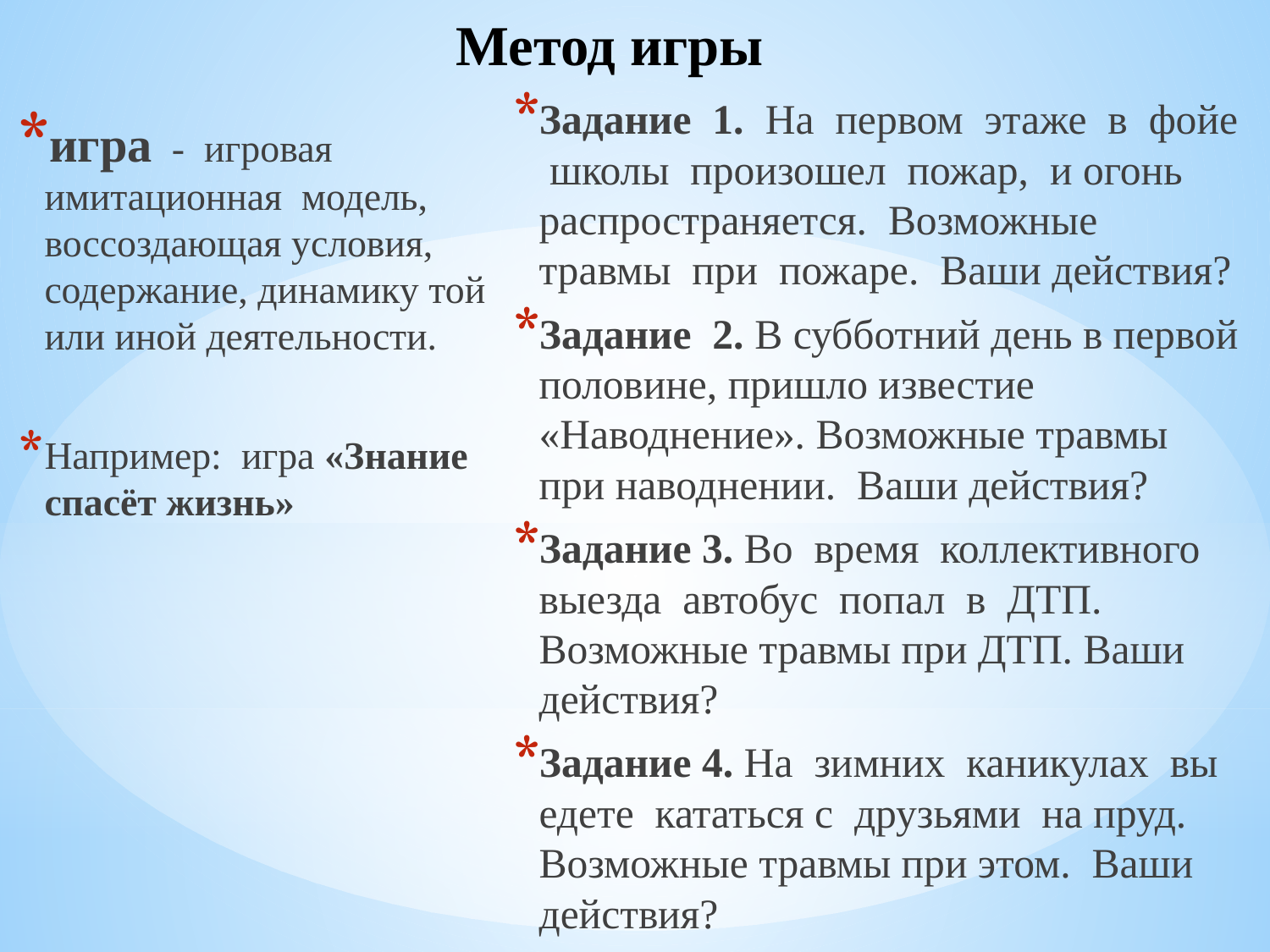

# Метод игры
Задание  1.  На  первом  этаже  в  фойе  школы  произошел  пожар,  и огонь  распространяется.  Возможные  травмы  при  пожаре.  Ваши действия?
Задание  2. В субботний день в первой половине, пришло известие «Наводнение». Возможные травмы при наводнении.  Ваши действия?
Задание 3. Во  время  коллективного  выезда  автобус  попал  в  ДТП. Возможные травмы при ДТП. Ваши действия?
Задание 4. На  зимних  каникулах  вы  едете  кататься с  друзьями  на пруд. Возможные травмы при этом.  Ваши действия?

игра  -  игровая  имитационная  модель,  воссоздающая условия, содержание, динамику той или иной деятельности.

Например:  игра «Знание спасёт жизнь»